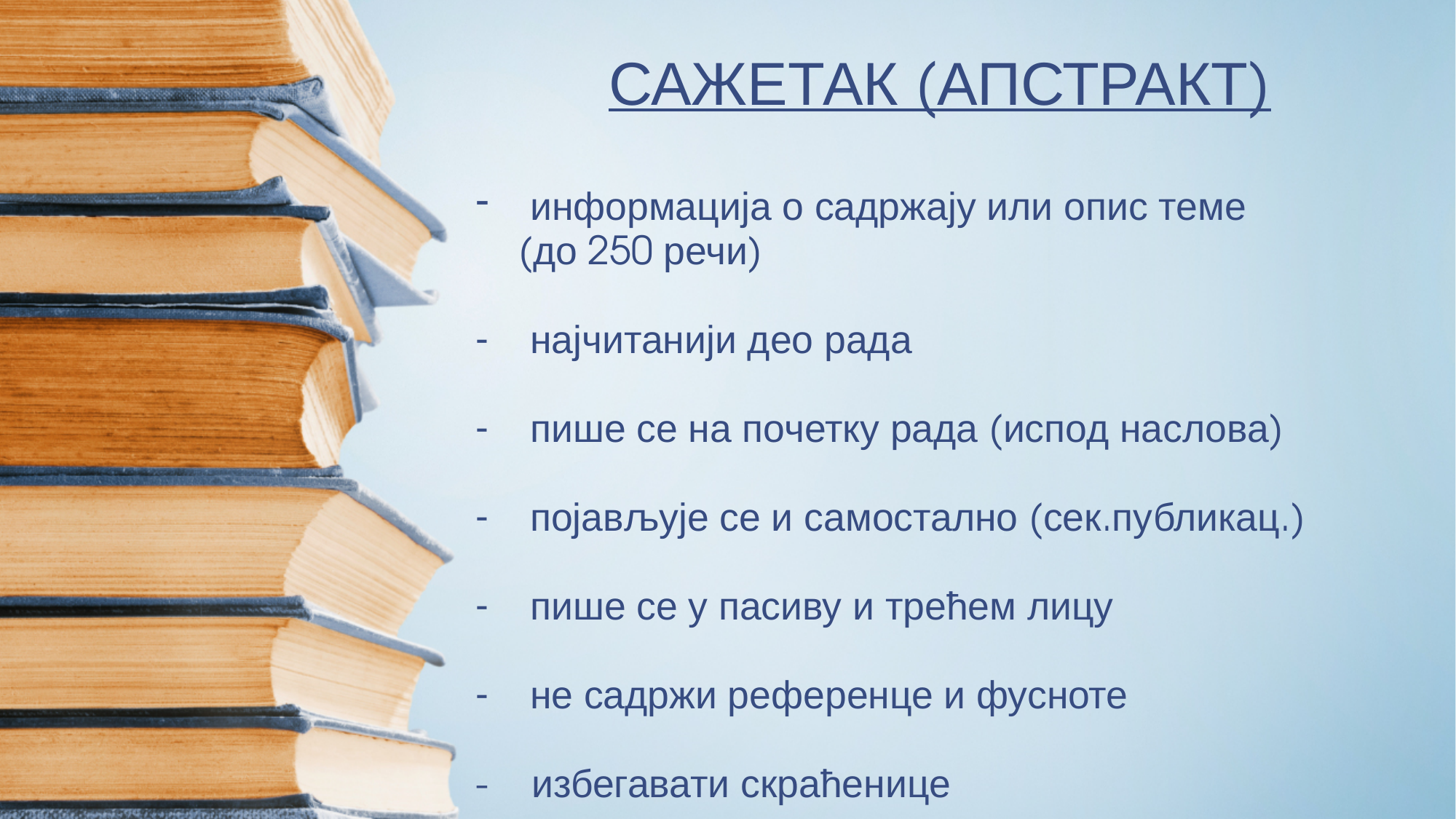

# САЖЕТАК (АПСТРАКТ)
информација о садржају или опис теме
    (до 250 речи)

најчитанији део рада

пише се на почетку рада (испод наслова)

појављује се и самостално (сек.публикац.)

пише се у пасиву и трећем лицу

не садржи референце и фусноте

-    избегавати скраћенице